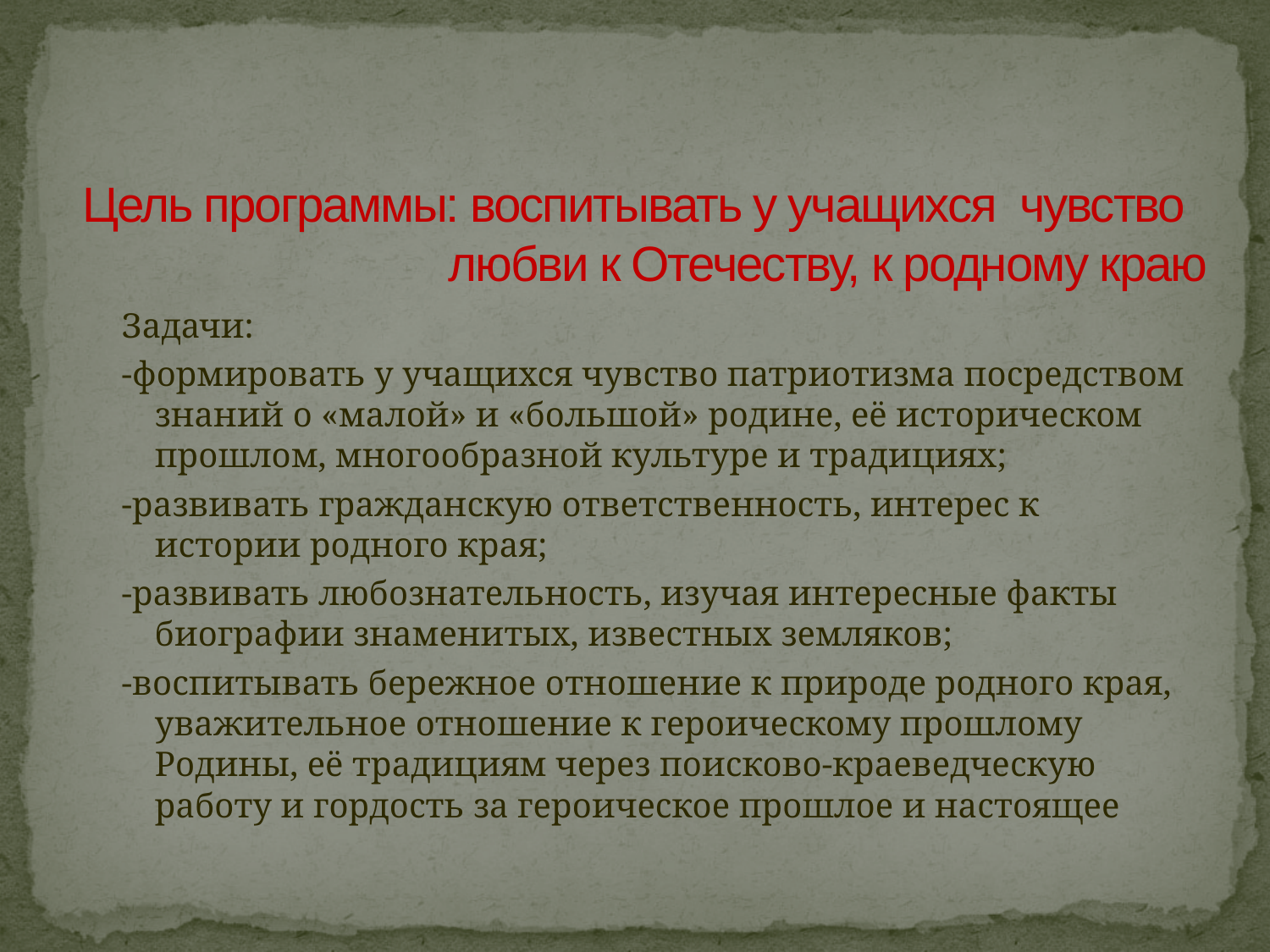

# Цель программы: воспитывать у учащихся  чувство     любви к Отечеству, к родному краю
Задачи:
-формировать у учащихся чувство патриотизма посредством знаний о «малой» и «большой» родине, её историческом прошлом, многообразной культуре и традициях;
-развивать гражданскую ответственность, интерес к истории родного края;
-развивать любознательность, изучая интересные факты биографии знаменитых, известных земляков;
-воспитывать бережное отношение к природе родного края, уважительное отношение к героическому прошлому Родины, её традициям через поисково-краеведческую работу и гордость за героическое прошлое и настоящее